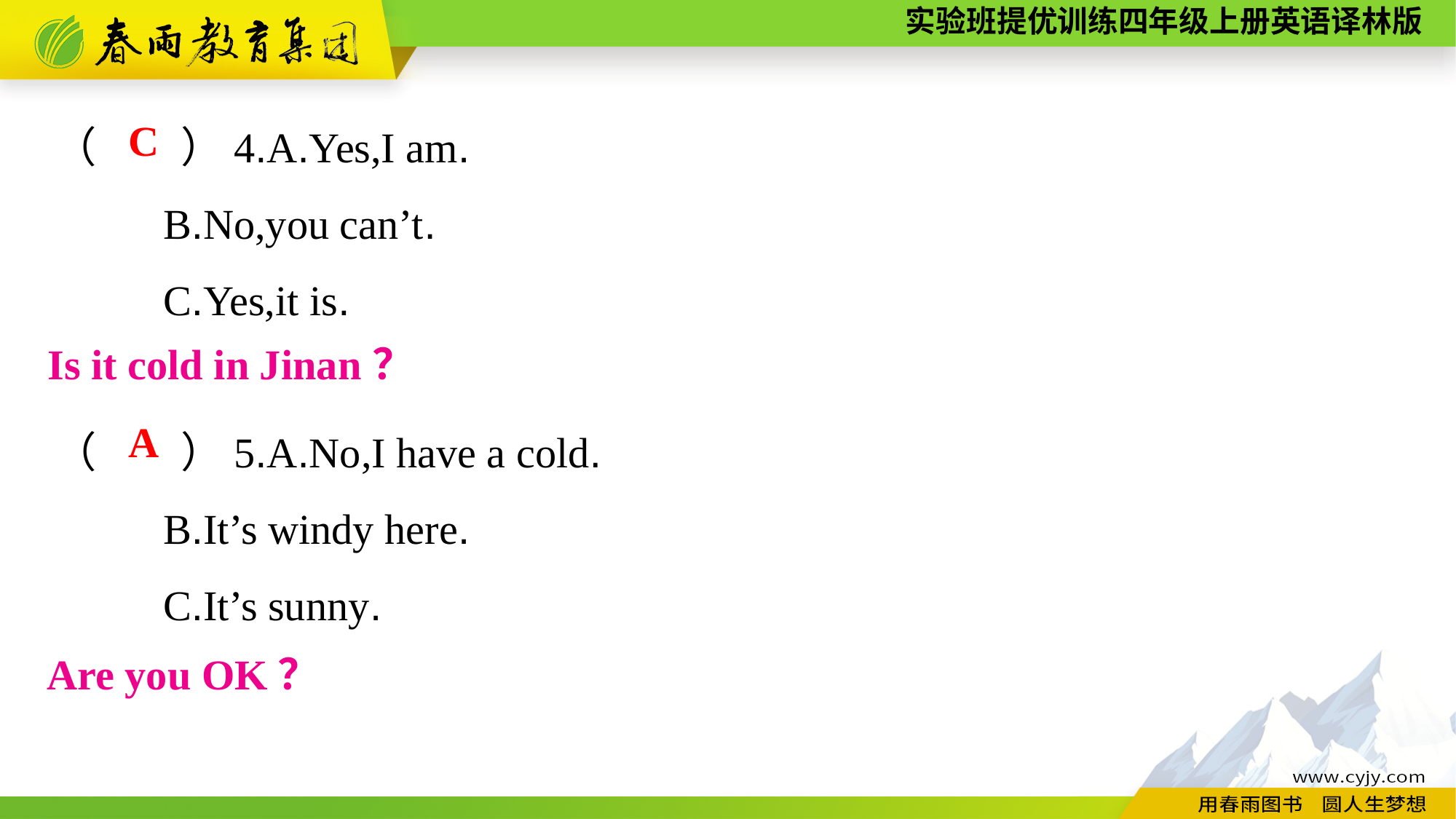

（　　）4.A.Yes,I am.
	B.No,you can’t.
	C.Yes,it is.

（　　）5.A.No,I have a cold.
	B.It’s windy here.
	C.It’s sunny.
C
Is it cold in Jinan？
A
Are you OK？